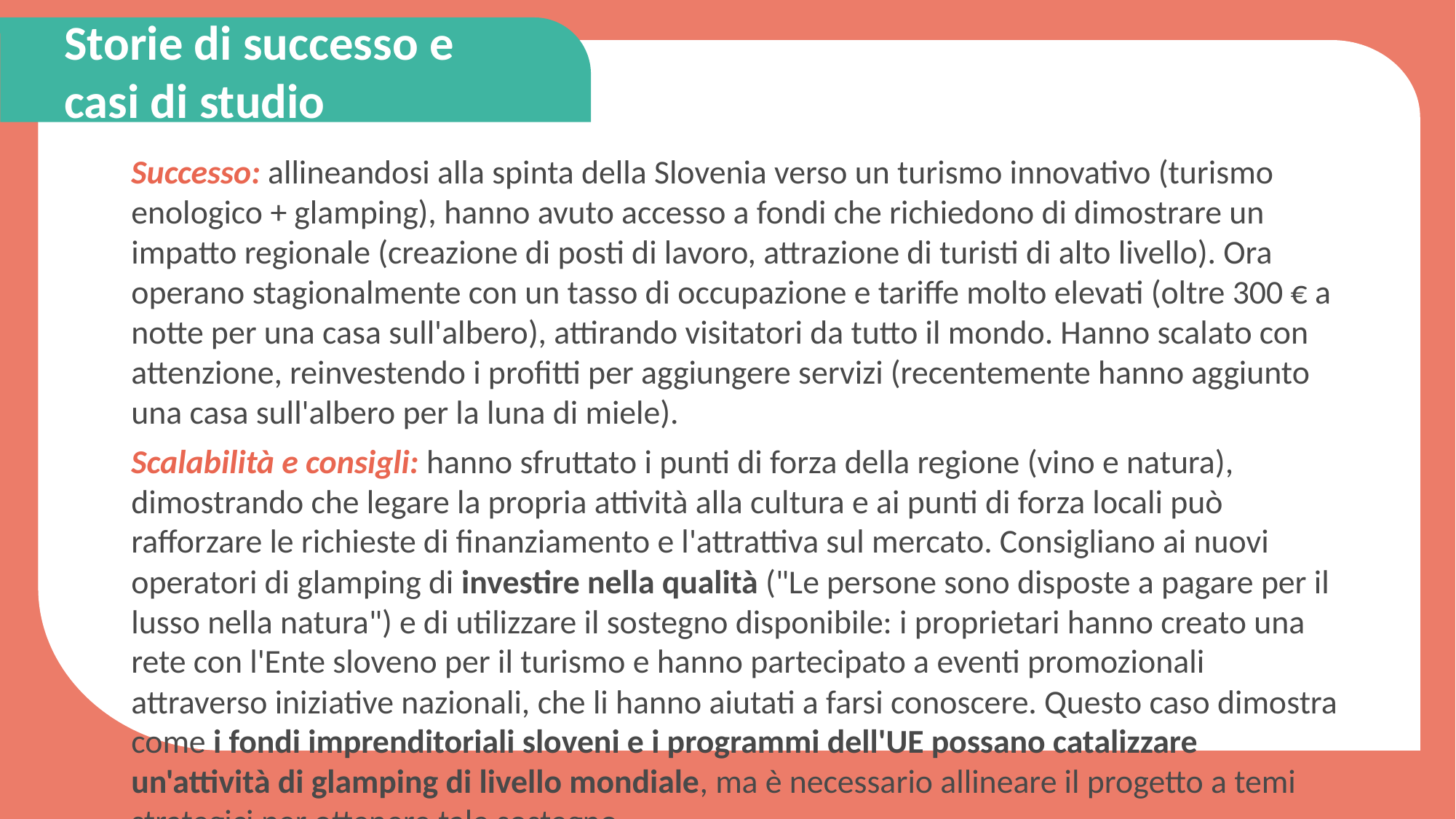

Storie di successo e casi di studio
Successo: allineandosi alla spinta della Slovenia verso un turismo innovativo (turismo enologico + glamping), hanno avuto accesso a fondi che richiedono di dimostrare un impatto regionale (creazione di posti di lavoro, attrazione di turisti di alto livello). Ora operano stagionalmente con un tasso di occupazione e tariffe molto elevati (oltre 300 € a notte per una casa sull'albero), attirando visitatori da tutto il mondo. Hanno scalato con attenzione, reinvestendo i profitti per aggiungere servizi (recentemente hanno aggiunto una casa sull'albero per la luna di miele).
Scalabilità e consigli: hanno sfruttato i punti di forza della regione (vino e natura), dimostrando che legare la propria attività alla cultura e ai punti di forza locali può rafforzare le richieste di finanziamento e l'attrattiva sul mercato. Consigliano ai nuovi operatori di glamping di investire nella qualità ("Le persone sono disposte a pagare per il lusso nella natura") e di utilizzare il sostegno disponibile: i proprietari hanno creato una rete con l'Ente sloveno per il turismo e hanno partecipato a eventi promozionali attraverso iniziative nazionali, che li hanno aiutati a farsi conoscere. Questo caso dimostra come i fondi imprenditoriali sloveni e i programmi dell'UE possano catalizzare un'attività di glamping di livello mondiale, ma è necessario allineare il progetto a temi strategici per ottenere tale sostegno.